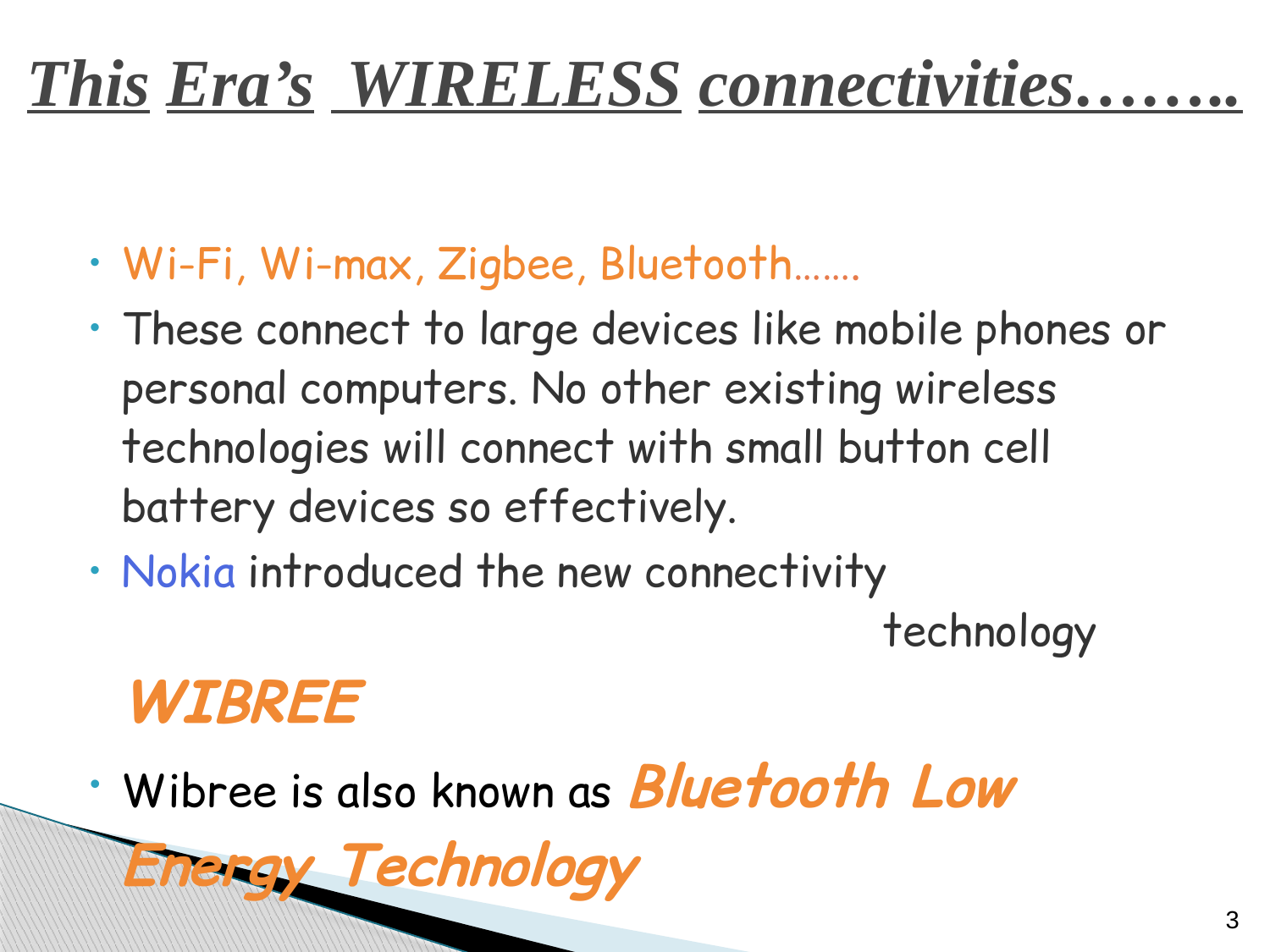

# This Era’s  WIRELESS connectivities……..
Wi-Fi, Wi-max, Zigbee, Bluetooth…….
These connect to large devices like mobile phones or personal computers. No other existing wireless technologies will connect with small button cell battery devices so effectively.
Nokia introduced the new connectivity                                                                                     technology WIBREE
Wibree is also known as Bluetooth Low Energy Technology

3